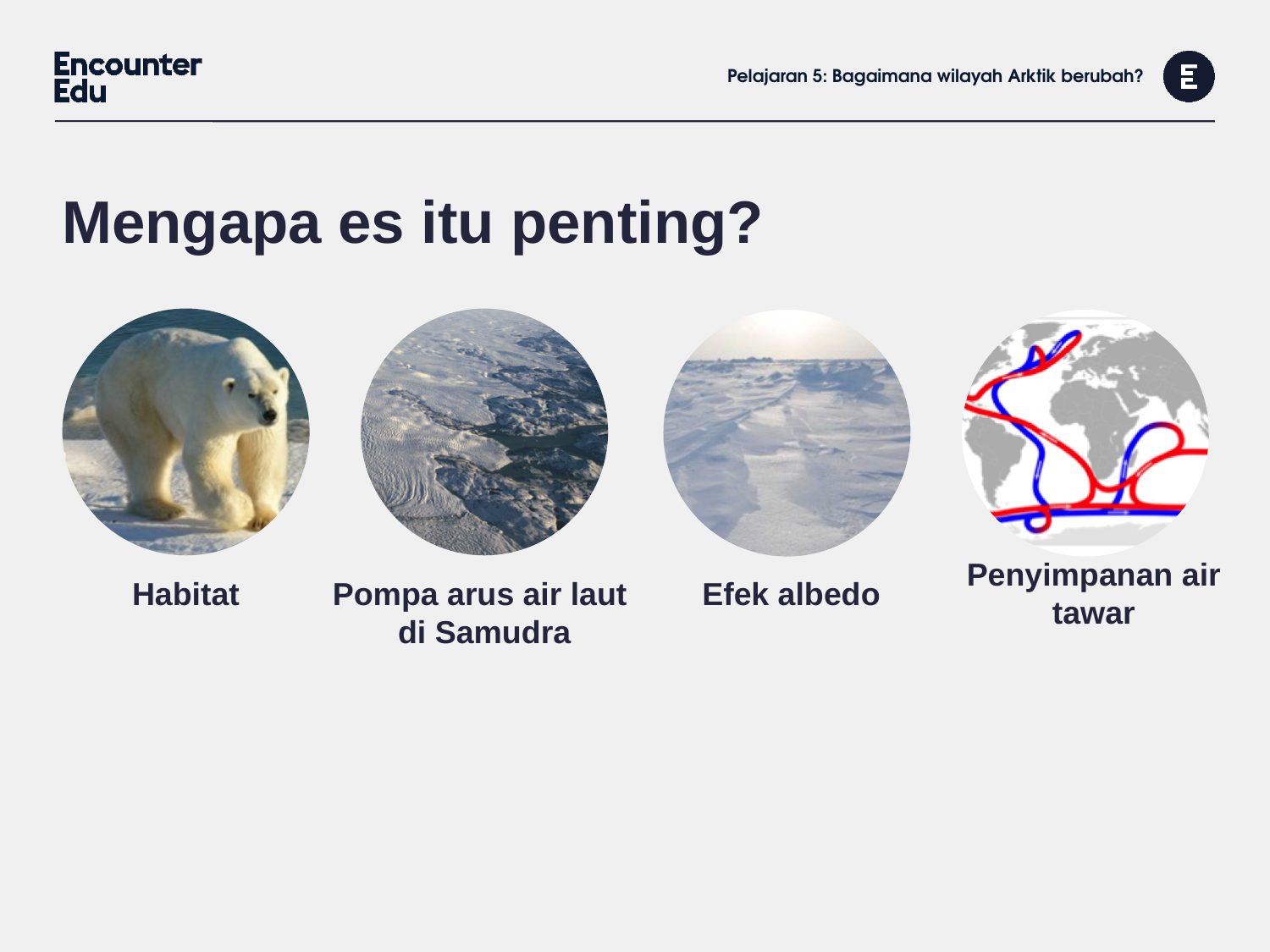

# Pelajaran 5: Bagaimana wilayah Arktik berubah?
Mengapa es itu penting?

Efek albedo
Habitat
Pompa arus air laut
di Samudra
Penyimpanan air tawar